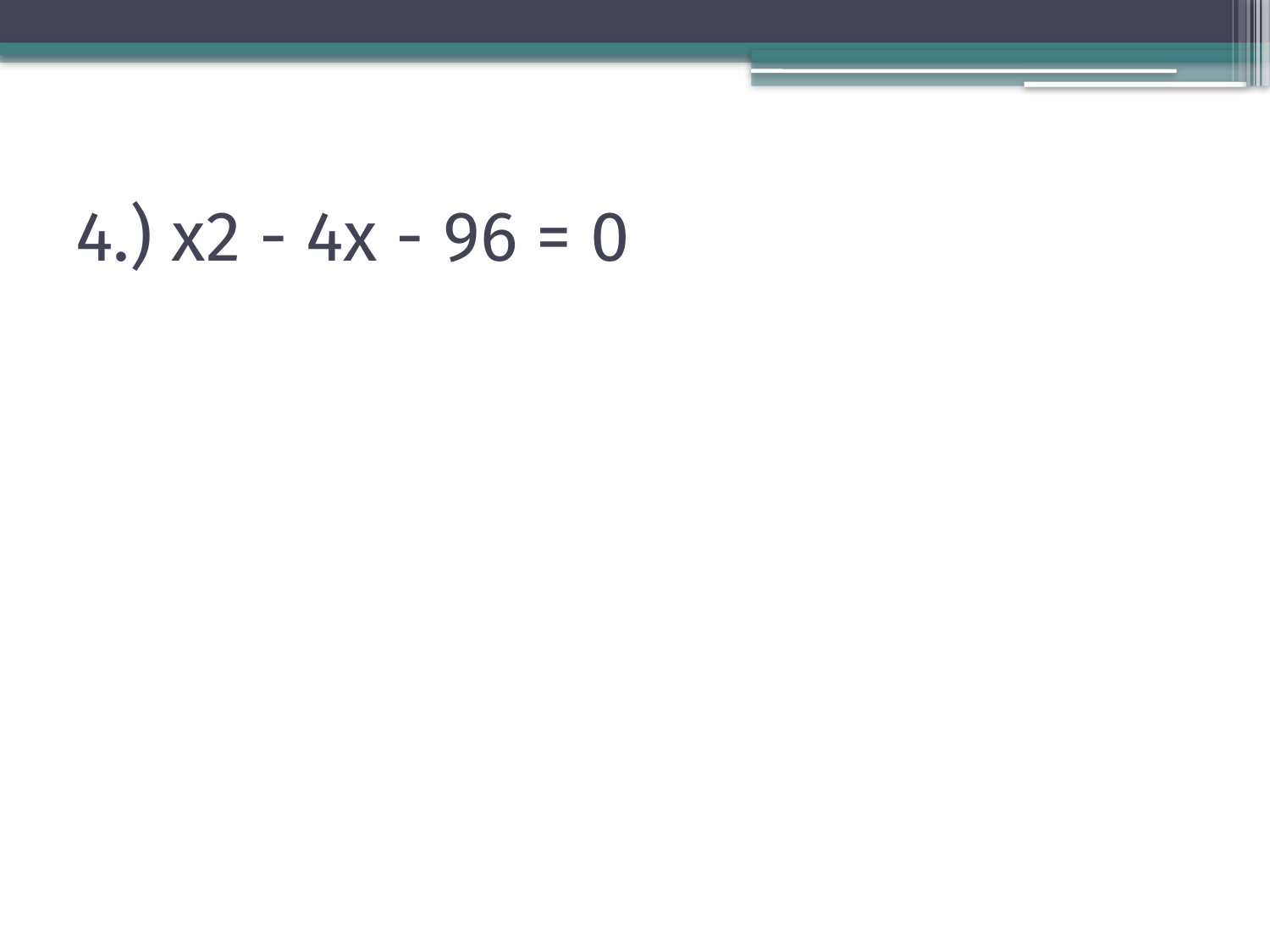

# 4.) x2 - 4x - 96 = 0